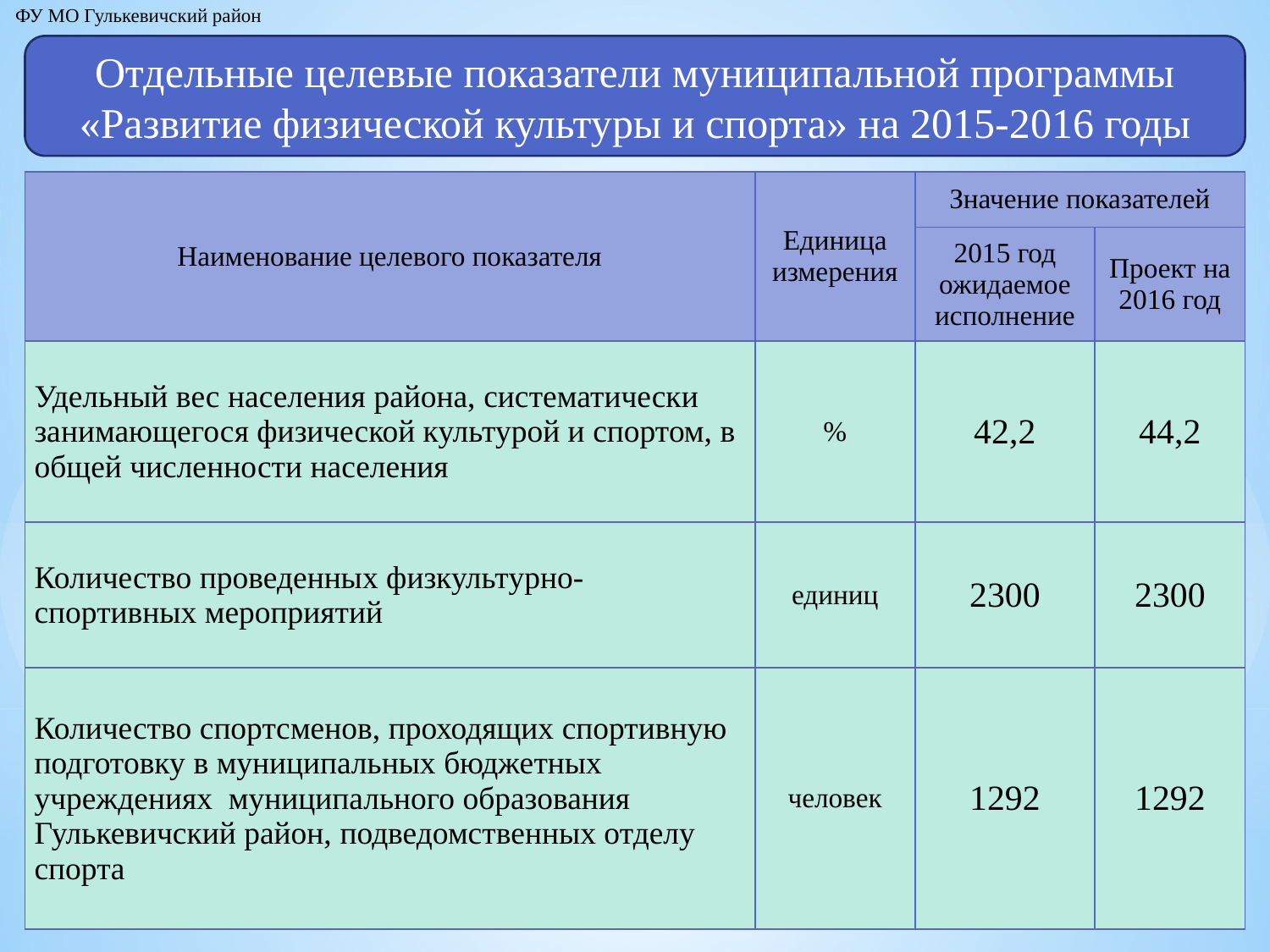

ФУ МО Гулькевичский район
Отдельные целевые показатели муниципальной программы «Развитие физической культуры и спорта» на 2015-2016 годы
| Наименование целевого показателя | Единица измерения | Значение показателей |  |
| --- | --- | --- | --- |
|  |  | 2015 год ожидаемое исполнение | Проект на 2016 год |
| Удельный вес населения района, систематически занимающегося физической культурой и спортом, в общей численности населения | % | 42,2 | 44,2 |
| Количество проведенных физкультурно-спортивных мероприятий | единиц | 2300 | 2300 |
| Количество спортсменов, проходящих спортивную подготовку в муниципальных бюджетных учреждениях муниципального образования Гулькевичский район, подведомственных отделу спорта | человек | 1292 | 1292 |